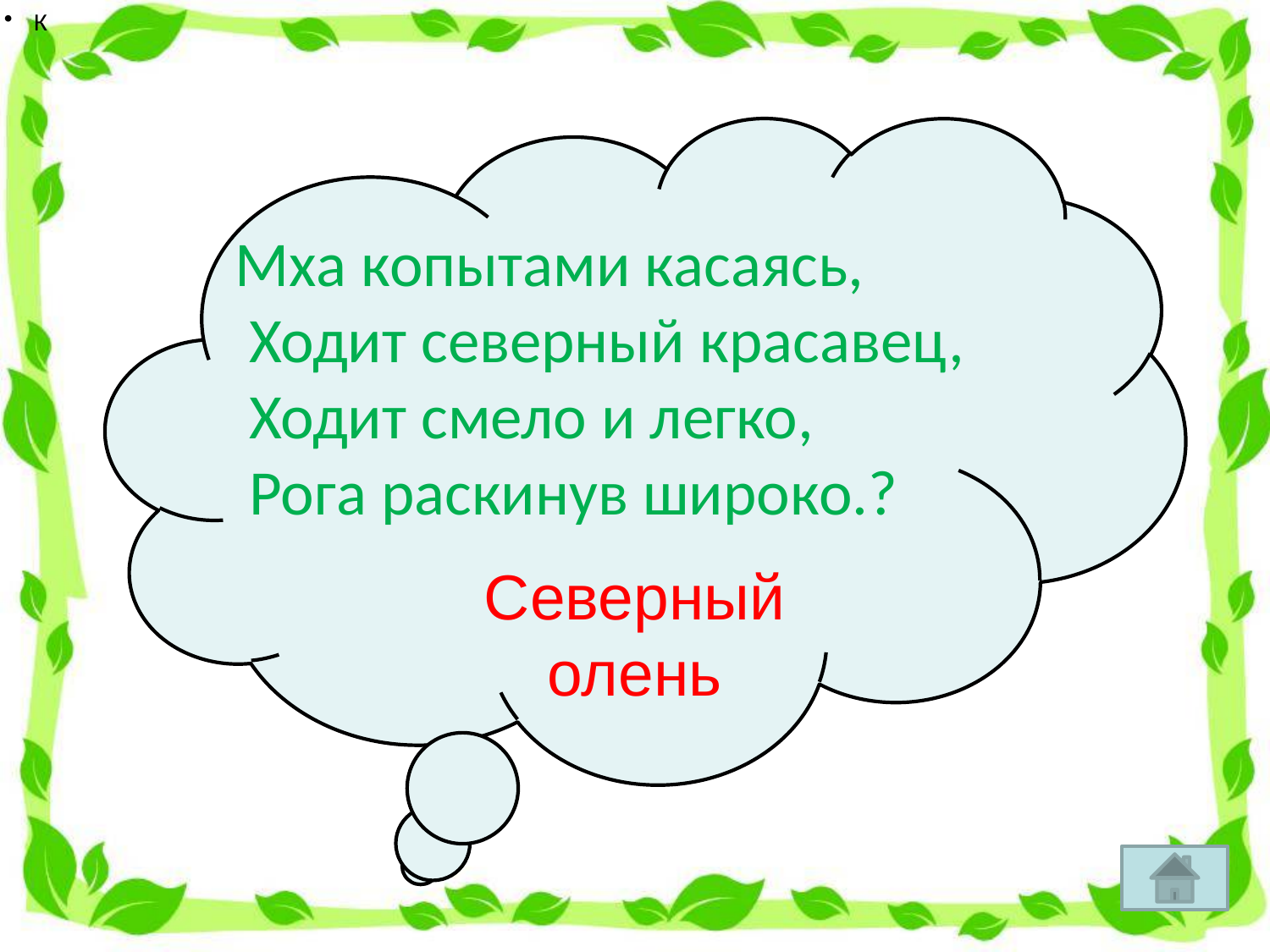

К

Мха копытами касаясь,
 Ходит северный красавец,
 Ходит смело и легко,
 Рога раскинув широко.?

Северный олень